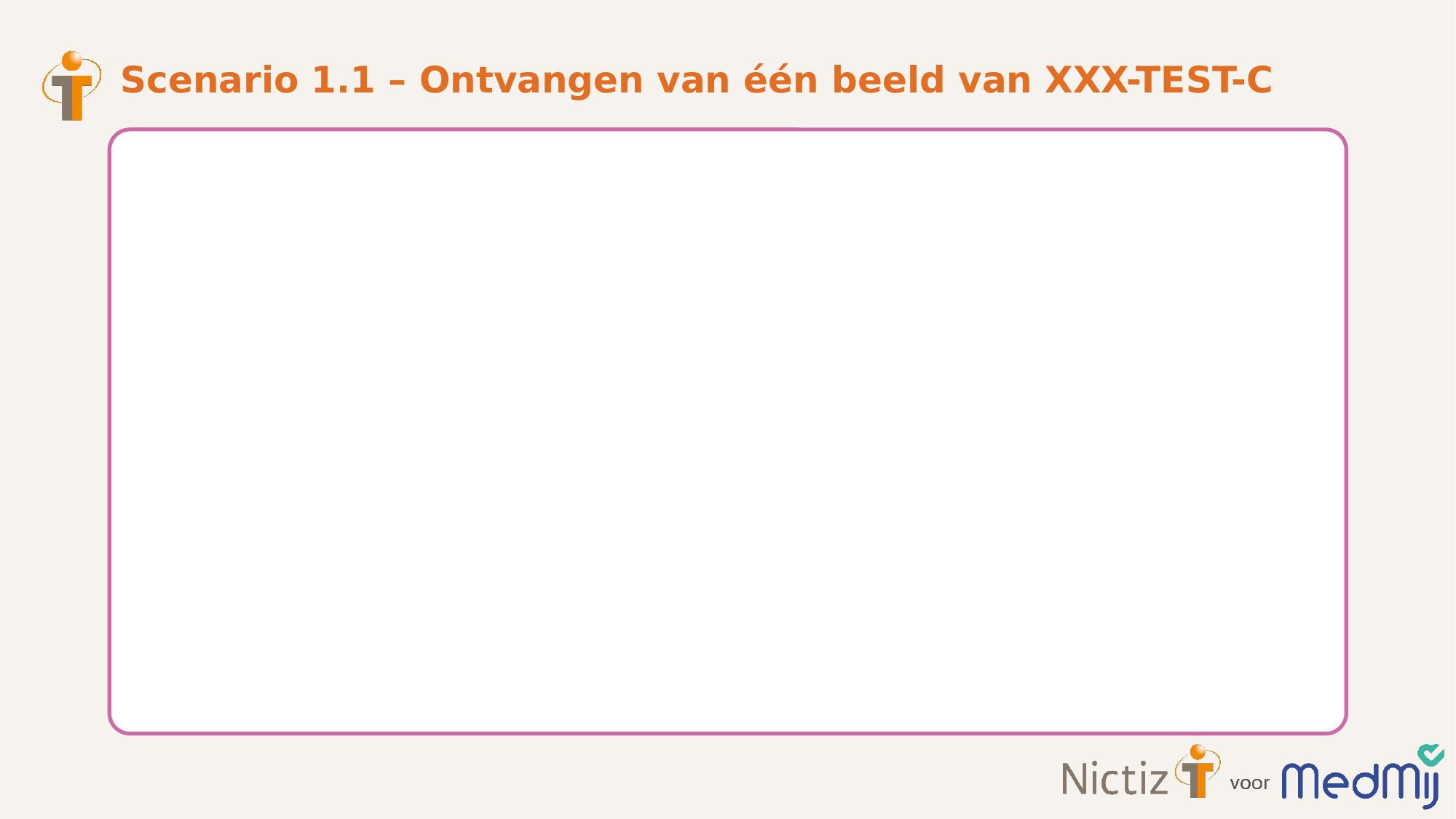

# Scenario 1.1 – Ontvangen van één beeld van XXX-TEST-C